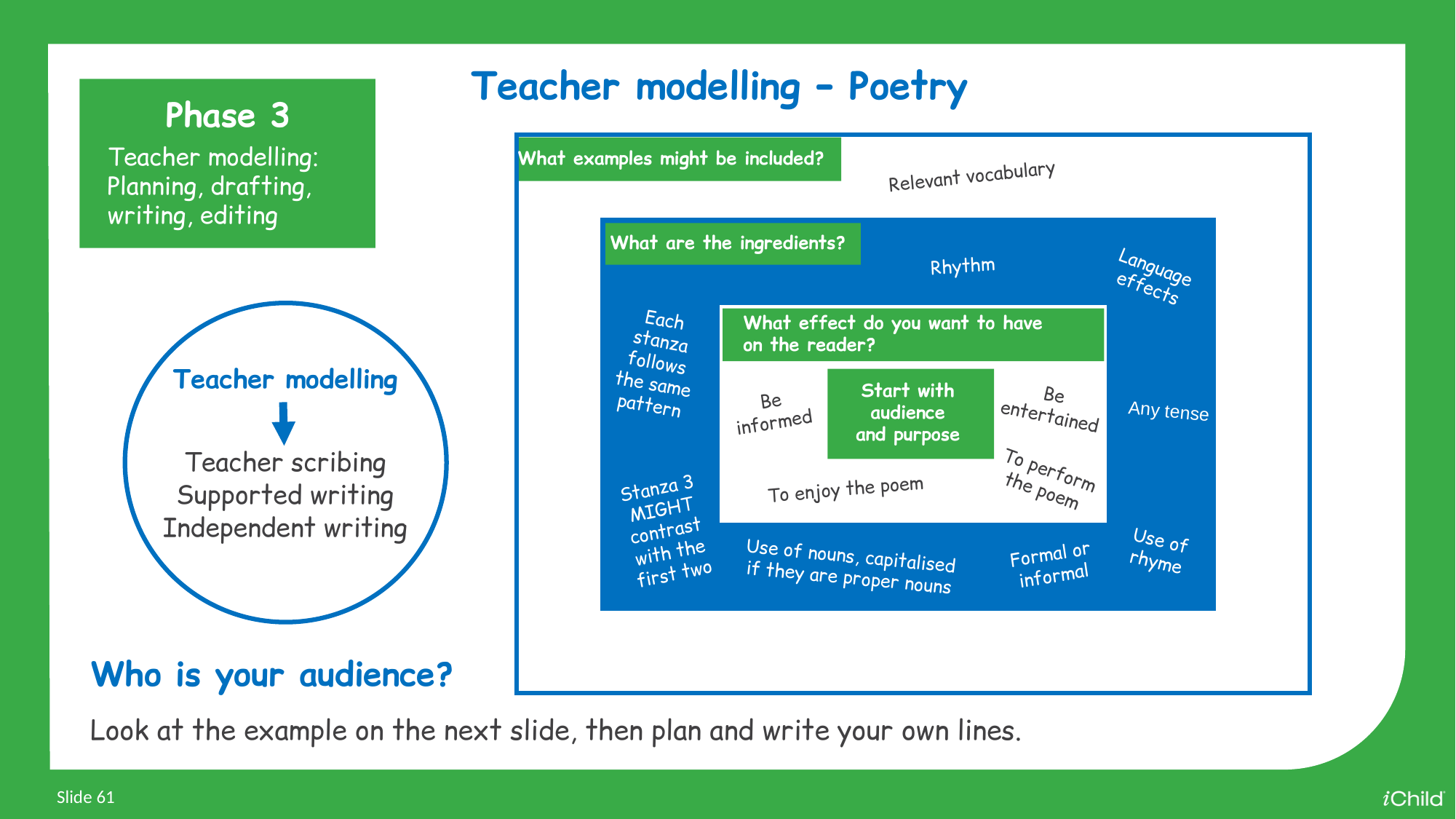

Teacher modelling – Poetry
Phase 3
Teacher modelling: Planning, drafting, writing, editing

What examples might be included?
Relevant vocabulary

What are the ingredients?
Rhythm
Language effects
Each stanza follows the same pattern
 Any tense

Stanza 3 MIGHT contrast with the first two
Use of rhyme
Formal or
informal
Use of nouns, capitalised if they are proper nouns

Teacher modelling
Teacher scribing
Supported writing
Independent writing

What effect do you want to have on the reader?

Be entertained
Be informed
To perform the poem
To enjoy the poem

Start with audience and purpose
Who is your audience?
Look at the example on the next slide, then plan and write your own lines.
Slide 61